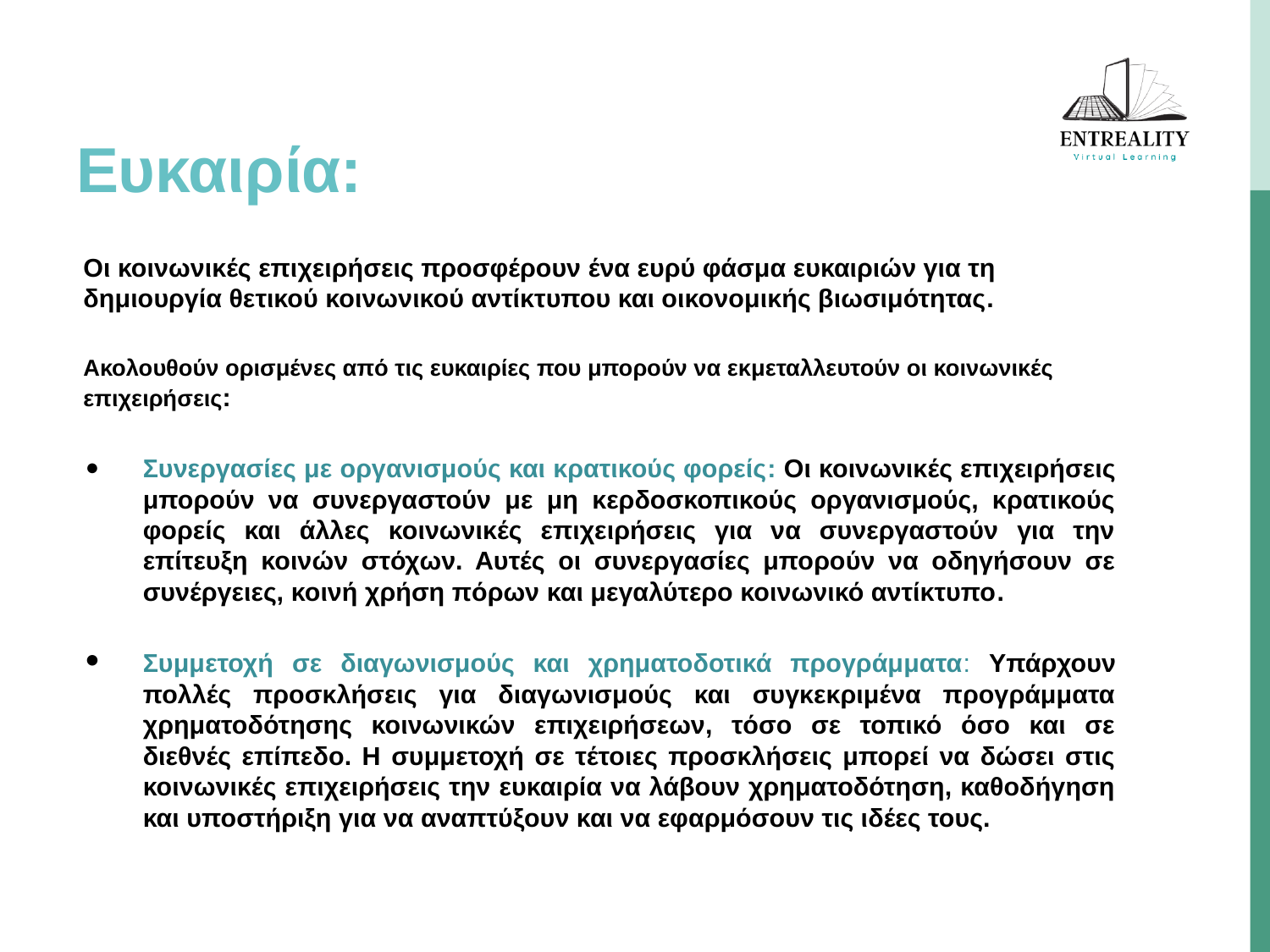

# Ευκαιρία:
Οι κοινωνικές επιχειρήσεις προσφέρουν ένα ευρύ φάσμα ευκαιριών για τη δημιουργία θετικού κοινωνικού αντίκτυπου και οικονομικής βιωσιμότητας.

Ακολουθούν ορισμένες από τις ευκαιρίες που μπορούν να εκμεταλλευτούν οι κοινωνικές επιχειρήσεις:

Συνεργασίες με οργανισμούς και κρατικούς φορείς: Οι κοινωνικές επιχειρήσεις μπορούν να συνεργαστούν με μη κερδοσκοπικούς οργανισμούς, κρατικούς φορείς και άλλες κοινωνικές επιχειρήσεις για να συνεργαστούν για την επίτευξη κοινών στόχων. Αυτές οι συνεργασίες μπορούν να οδηγήσουν σε συνέργειες, κοινή χρήση πόρων και μεγαλύτερο κοινωνικό αντίκτυπο.

Συμμετοχή σε διαγωνισμούς και χρηματοδοτικά προγράμματα: Υπάρχουν πολλές προσκλήσεις για διαγωνισμούς και συγκεκριμένα προγράμματα χρηματοδότησης κοινωνικών επιχειρήσεων, τόσο σε τοπικό όσο και σε διεθνές επίπεδο. Η συμμετοχή σε τέτοιες προσκλήσεις μπορεί να δώσει στις κοινωνικές επιχειρήσεις την ευκαιρία να λάβουν χρηματοδότηση, καθοδήγηση και υποστήριξη για να αναπτύξουν και να εφαρμόσουν τις ιδέες τους.